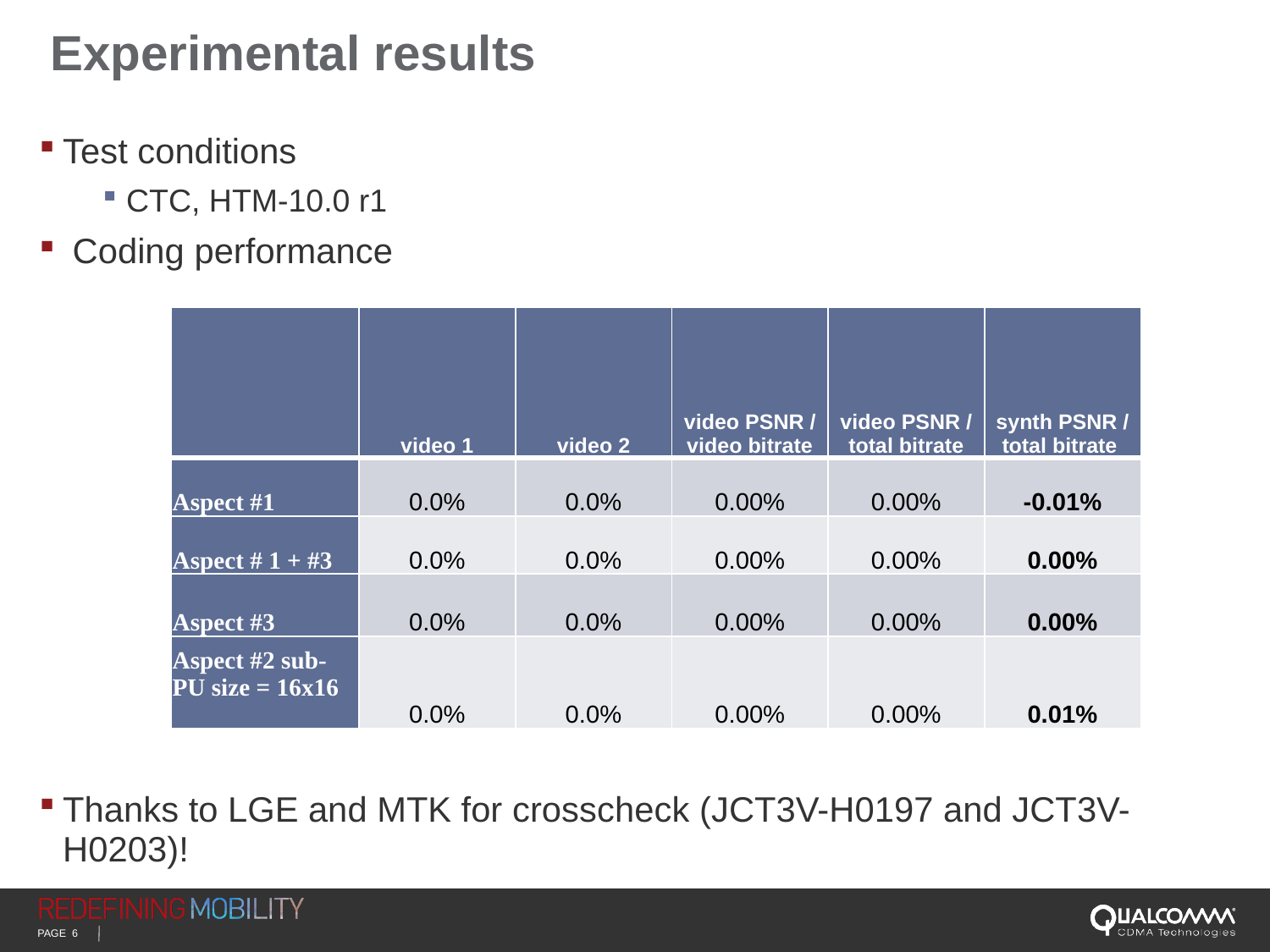

# Experimental results
Test conditions
CTC, HTM-10.0 r1
 Coding performance

Thanks to LGE and MTK for crosscheck (JCT3V-H0197 and JCT3V-H0203)!

|  | video 1 | video 2 | video PSNR / video bitrate | video PSNR / total bitrate | synth PSNR / total bitrate |
| --- | --- | --- | --- | --- | --- |
| Aspect #1 | 0.0% | 0.0% | 0.00% | 0.00% | -0.01% |
| Aspect # 1 + #3 | 0.0% | 0.0% | 0.00% | 0.00% | 0.00% |
| Aspect #3 | 0.0% | 0.0% | 0.00% | 0.00% | 0.00% |
| Aspect #2 sub-PU size = 16x16 | 0.0% | 0.0% | 0.00% | 0.00% | 0.01% |